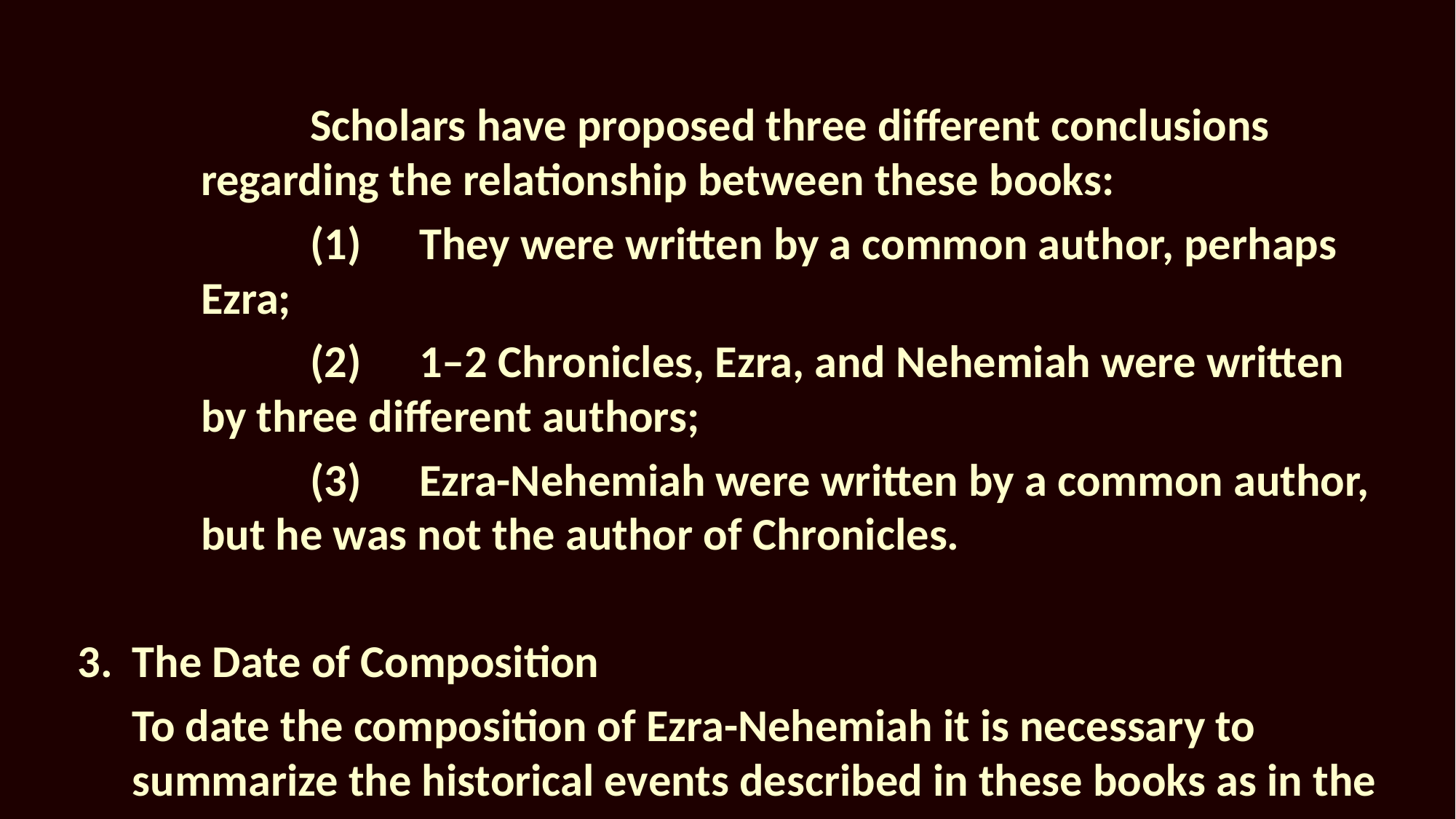

Scholars have proposed three different conclusions regarding the relationship between these books:
		(1) 	They were written by a common author, perhaps Ezra;
		(2) 	1–2 Chronicles, Ezra, and Nehemiah were written by three different authors;
		(3) 	Ezra-Nehemiah were written by a common author, but he was not the author of Chronicles.

3.	The Date of Composition
	To date the composition of Ezra-Nehemiah it is necessary to summarize the historical events described in these books as in the following chronology: